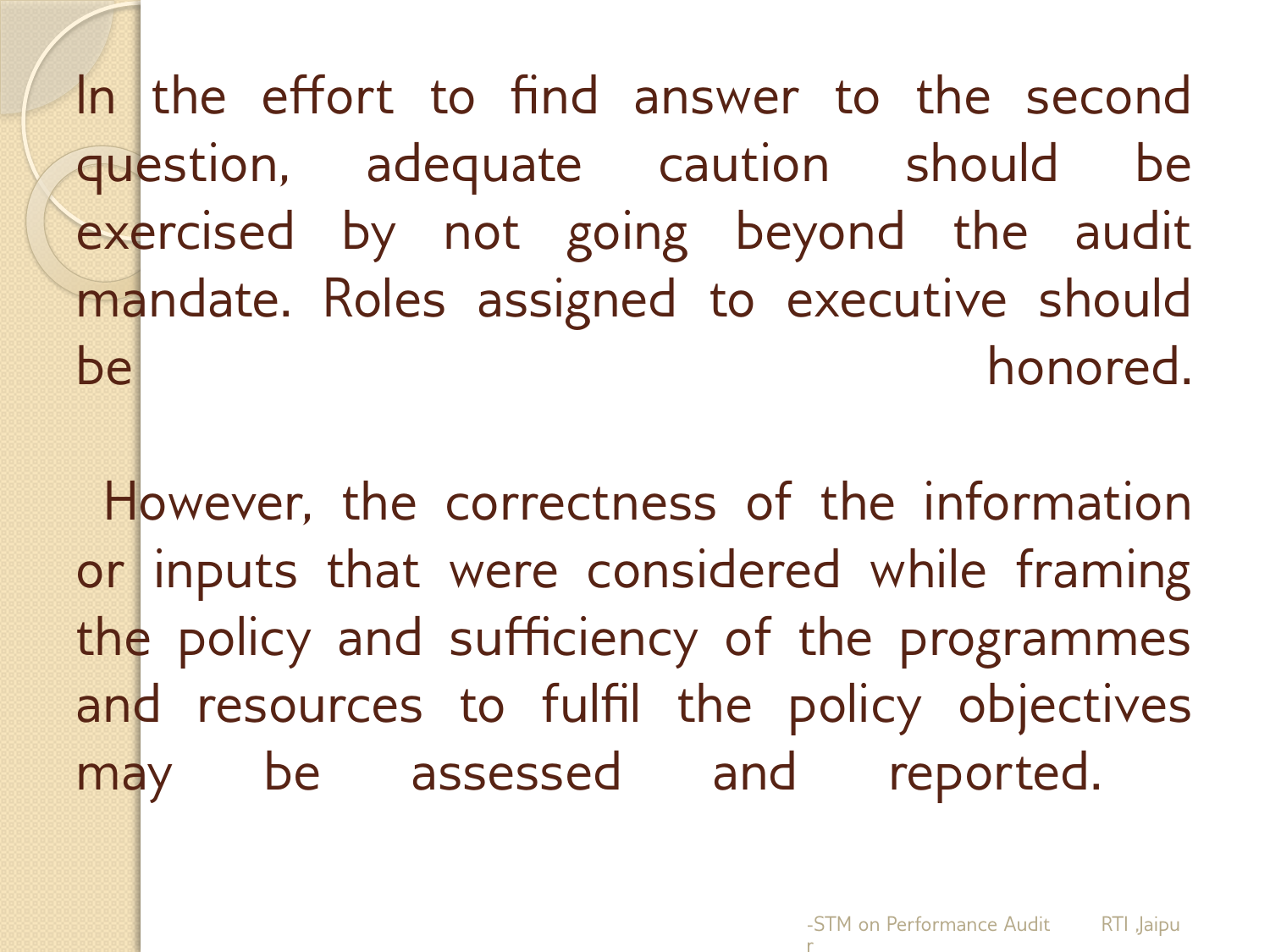

# In the effort to find answer to the second question, adequate caution should be exercised by not going beyond the audit mandate. Roles assigned to executive should be honored. However, the correctness of the information or inputs that were considered while framing the policy and sufficiency of the programmes and resources to fulfil the policy objectives may be assessed and reported.
-STM on Performance Audit        RTI ,Jaipur